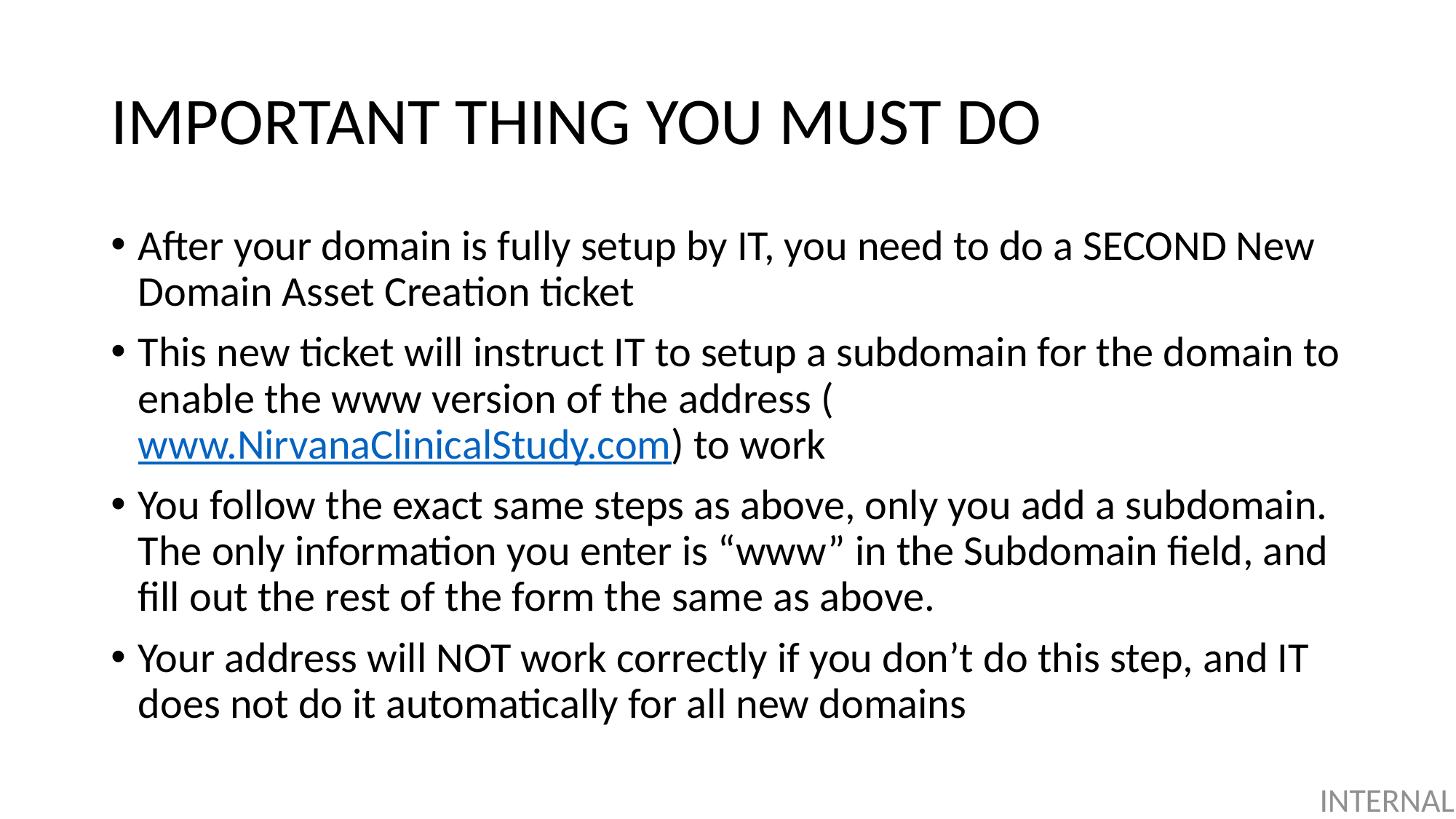

# IMPORTANT THING YOU MUST DO
After your domain is fully setup by IT, you need to do a SECOND New Domain Asset Creation ticket
This new ticket will instruct IT to setup a subdomain for the domain to enable the www version of the address (www.NirvanaClinicalStudy.com) to work
You follow the exact same steps as above, only you add a subdomain.  The only information you enter is “www” in the Subdomain field, and fill out the rest of the form the same as above.
Your address will NOT work correctly if you don’t do this step, and IT does not do it automatically for all new domains